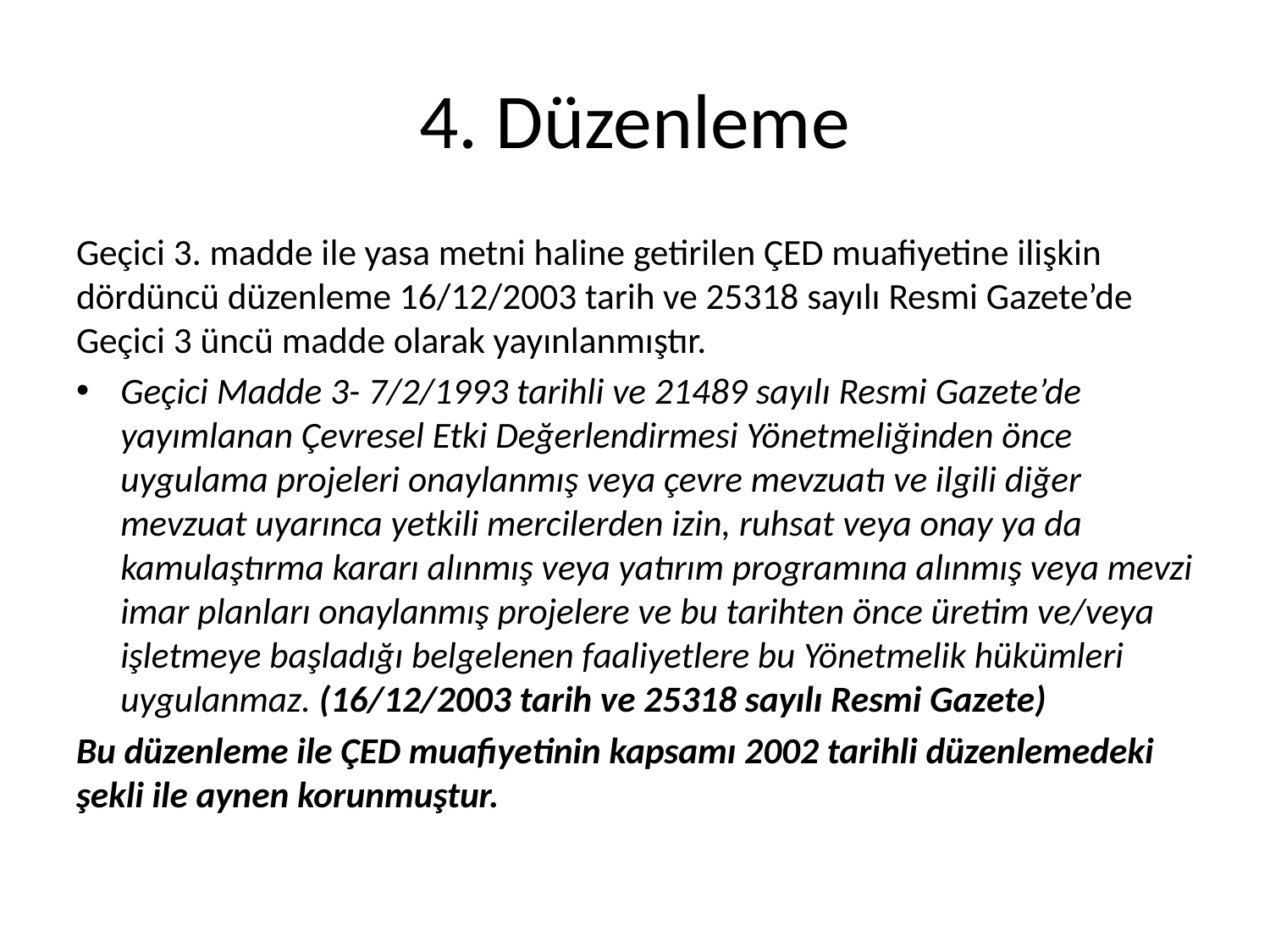

# 4. Düzenleme
Geçici 3. madde ile yasa metni haline getirilen ÇED muafiyetine ilişkin dördüncü düzenleme 16/12/2003 tarih ve 25318 sayılı Resmi Gazete’de Geçici 3 üncü madde olarak yayınlanmıştır.
Geçici Madde 3- 7/2/1993 tarihli ve 21489 sayılı Resmi Gazete’de yayımlanan Çevresel Etki Değerlendirmesi Yönetmeliğinden önce uygulama projeleri onaylanmış veya çevre mevzuatı ve ilgili diğer mevzuat uyarınca yetkili mercilerden izin, ruhsat veya onay ya da kamulaştırma kararı alınmış veya yatırım programına alınmış veya mevzi imar planları onaylanmış projelere ve bu tarihten önce üretim ve/veya işletmeye başladığı belgelenen faaliyetlere bu Yönetmelik hükümleri uygulanmaz. (16/12/2003 tarih ve 25318 sayılı Resmi Gazete)
Bu düzenleme ile ÇED muafiyetinin kapsamı 2002 tarihli düzenlemedeki şekli ile aynen korunmuştur.